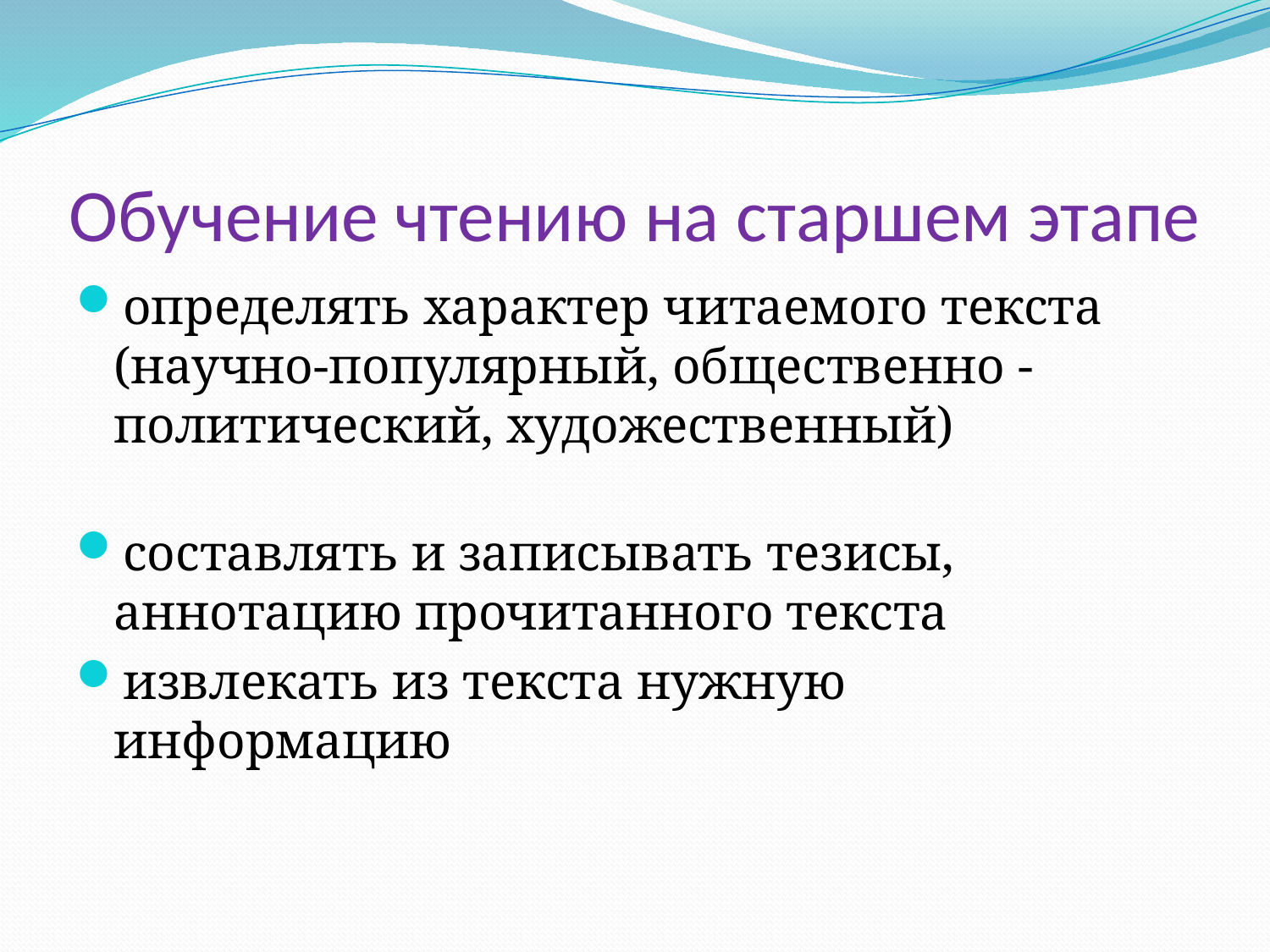

# Обучение чтению на старшем этапе
определять характер читаемого текста (научно-популярный, общественно - политический, художественный)
составлять и записывать тезисы, аннотацию прочитанного текста
извлекать из текста нужную информацию